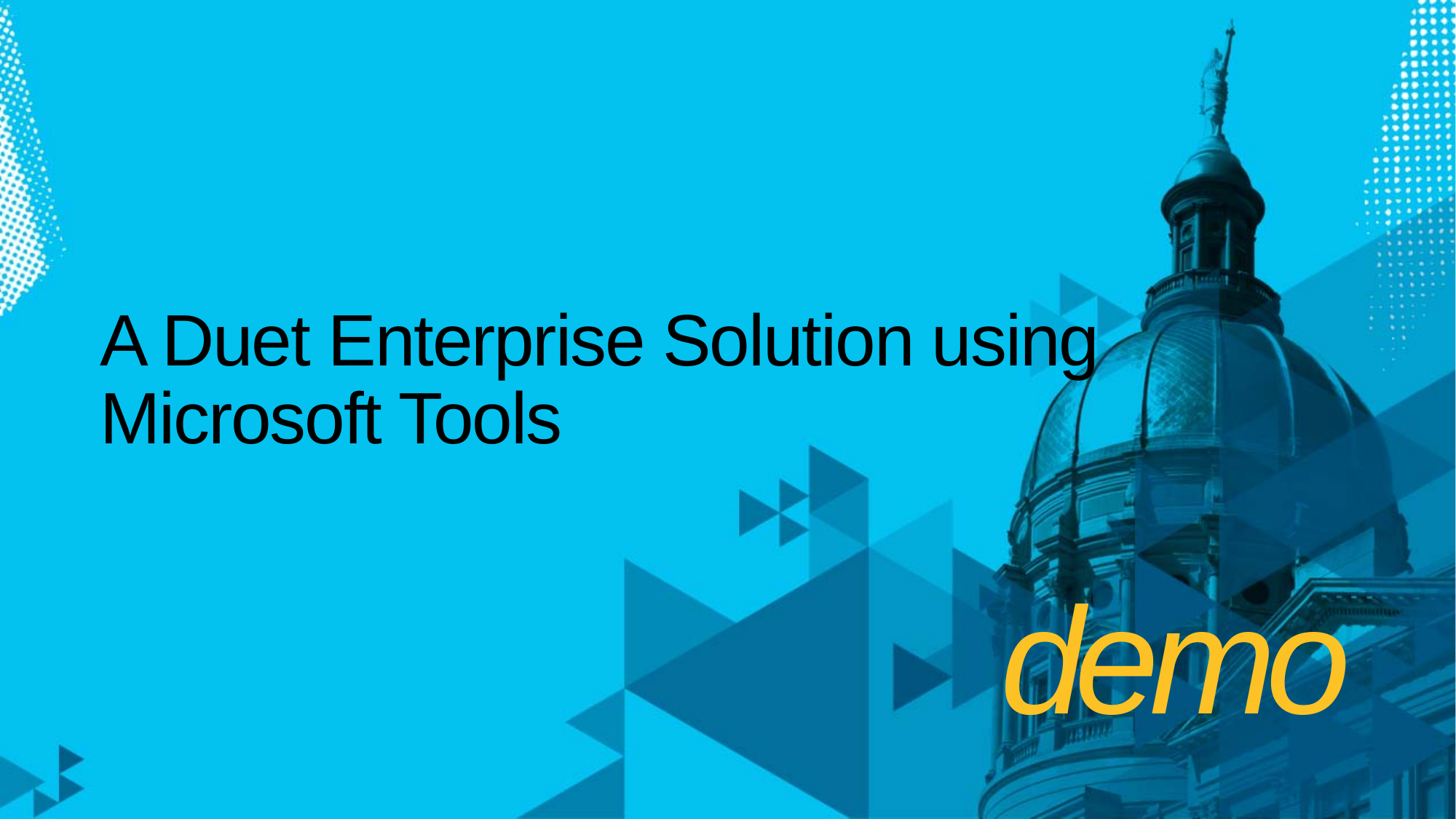

# A Duet Enterprise Solution using Microsoft Tools

demo